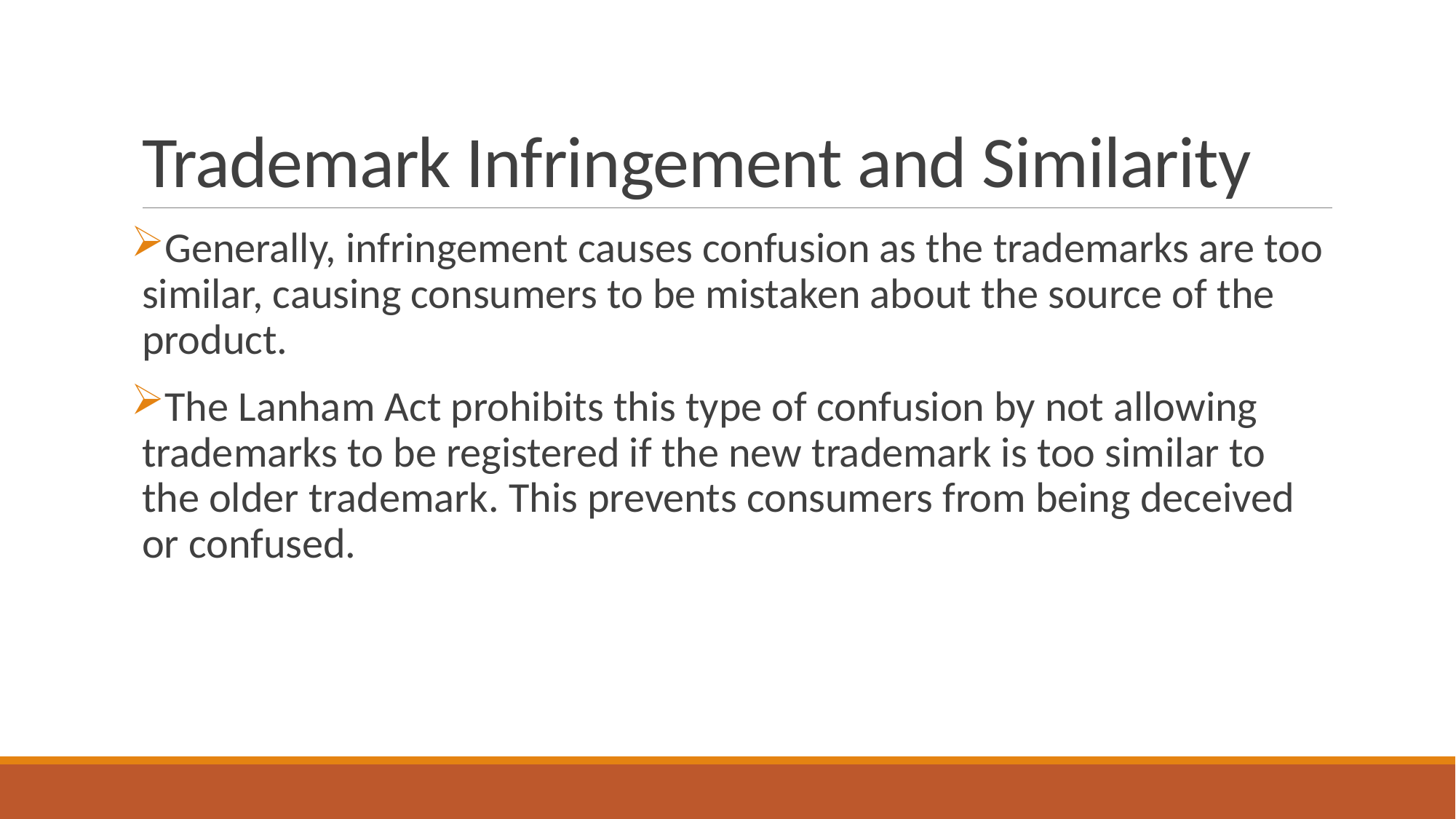

# Trademark Infringement and Similarity
Generally, infringement causes confusion as the trademarks are too similar, causing consumers to be mistaken about the source of the product.
The Lanham Act prohibits this type of confusion by not allowing trademarks to be registered if the new trademark is too similar to the older trademark. This prevents consumers from being deceived or confused.